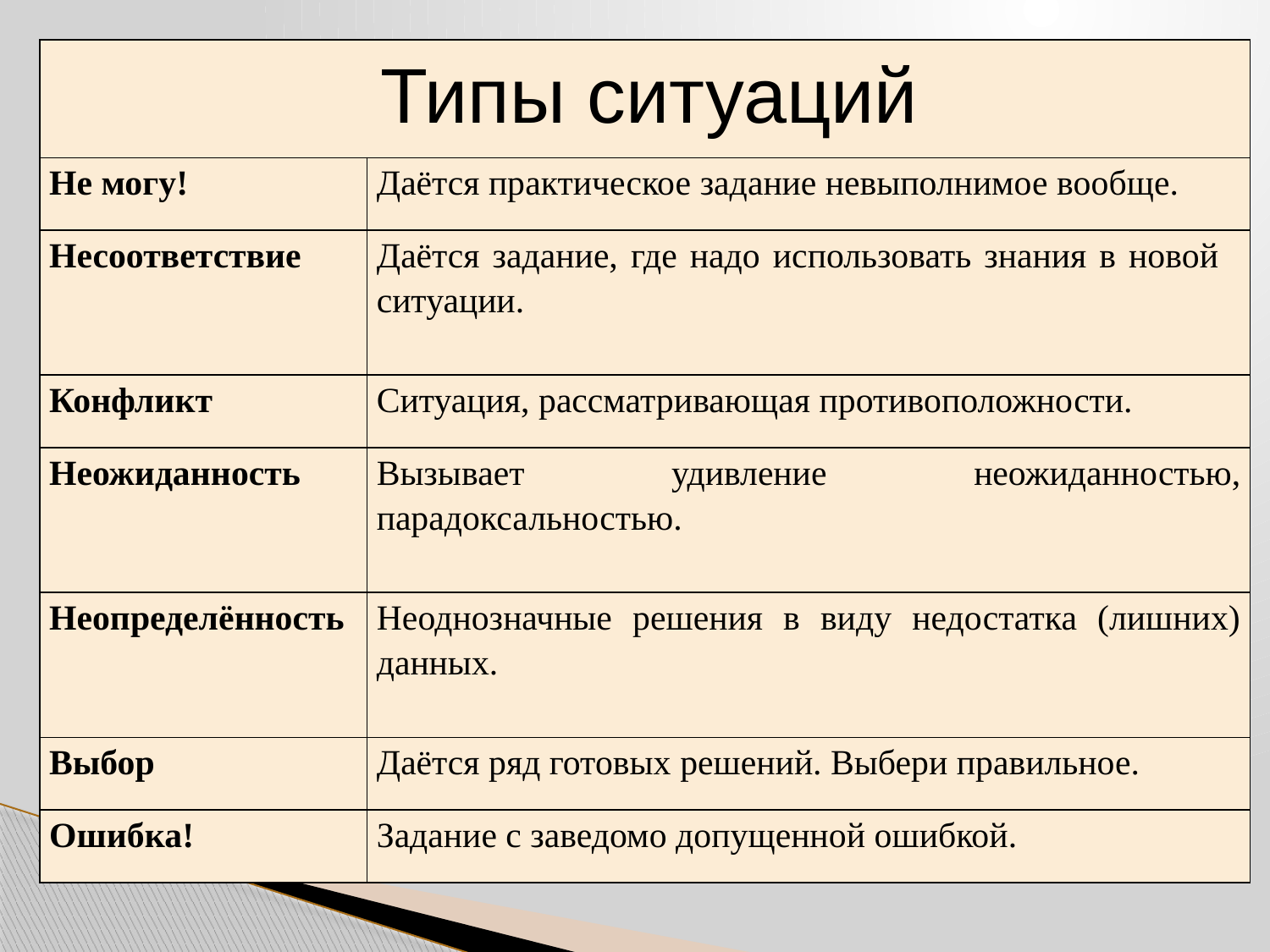

| Типы ситуаций |  |
| --- | --- |
| Не могу! | Даётся практическое задание невыполнимое вообще. |
| Несоответствие | Даётся задание, где надо использовать знания в новой   ситуации. |
| Конфликт | Ситуация, рассматривающая противоположности. |
| Неожиданность | Вызывает удивление неожиданностью, парадоксальностью. |
| Неопределённость | Неоднозначные решения в виду недостатка (лишних) данных. |
| Выбор | Даётся ряд готовых решений. Выбери правильное. |
| Ошибка! | Задание с заведомо допущенной ошибкой. |